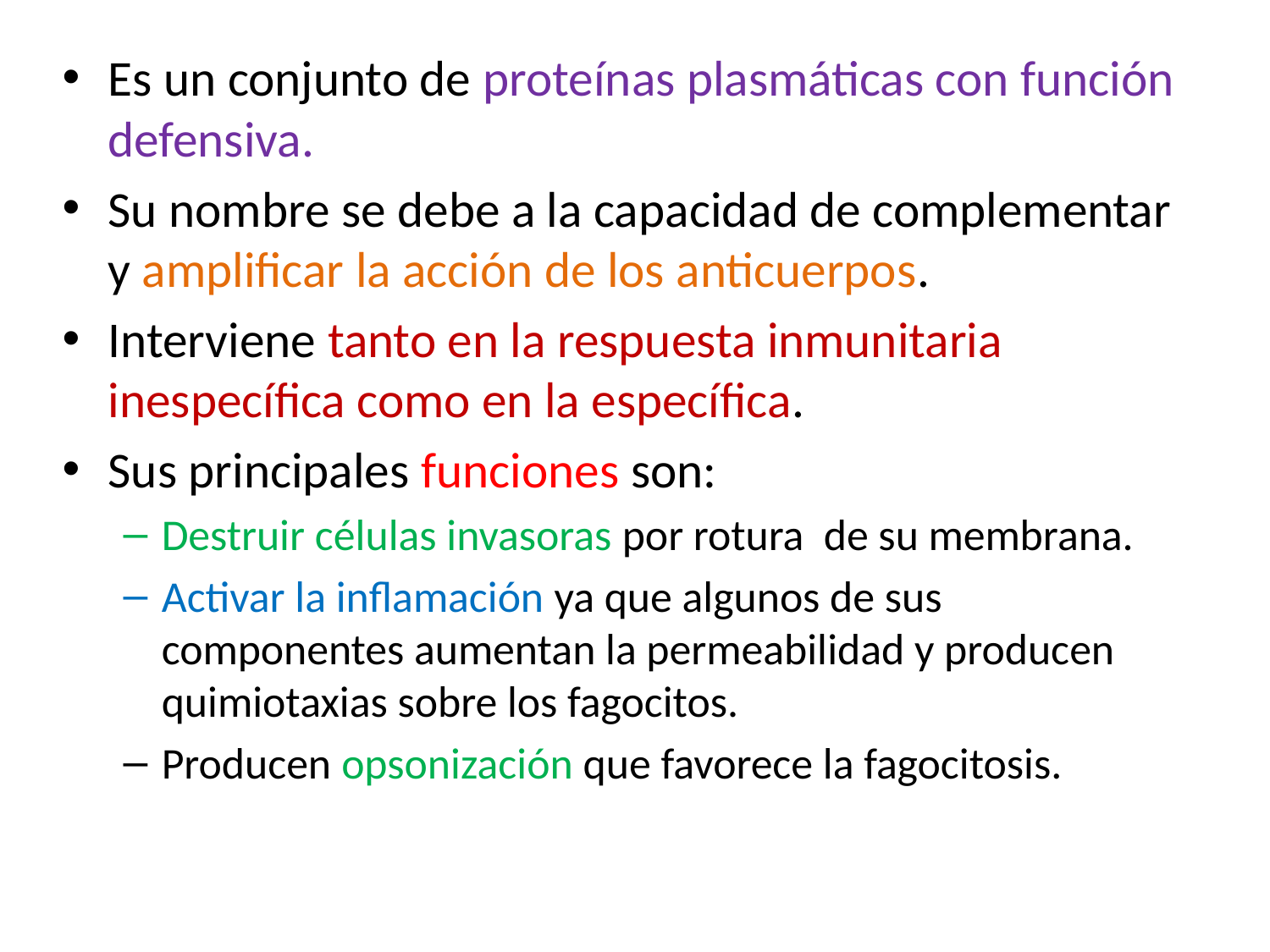

Es un conjunto de proteínas plasmáticas con función defensiva.
Su nombre se debe a la capacidad de complementar y amplificar la acción de los anticuerpos.
Interviene tanto en la respuesta inmunitaria inespecífica como en la específica.
Sus principales funciones son:
Destruir células invasoras por rotura  de su membrana.
Activar la inflamación ya que algunos de sus componentes aumentan la permeabilidad y producen quimiotaxias sobre los fagocitos.
Producen opsonización que favorece la fagocitosis.

#